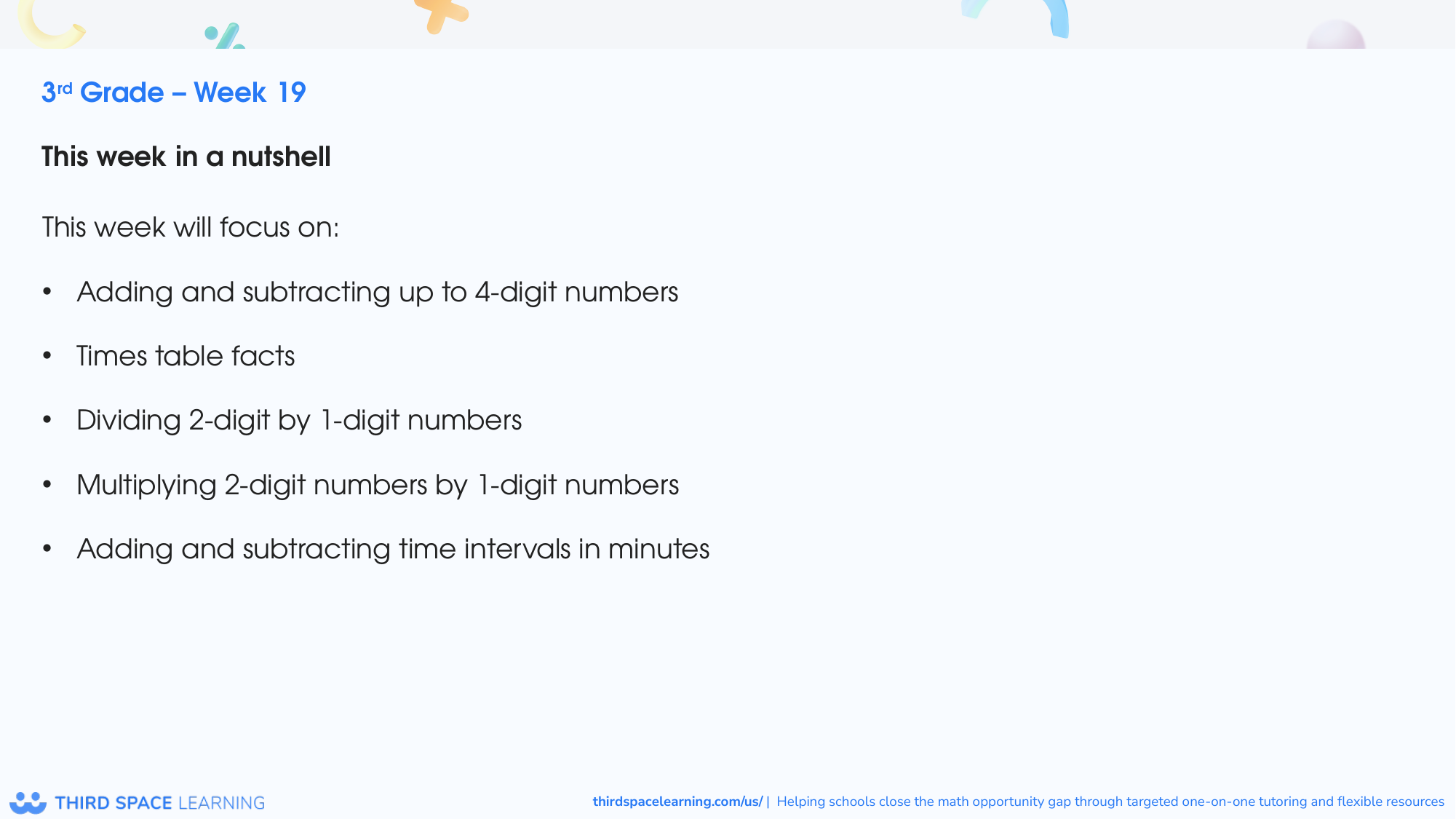

3rd Grade – Week 19
This week in a nutshell
This week will focus on:
Adding and subtracting up to 4-digit numbers
Times table facts
Dividing 2-digit by 1-digit numbers
Multiplying 2-digit numbers by 1-digit numbers
Adding and subtracting time intervals in minutes